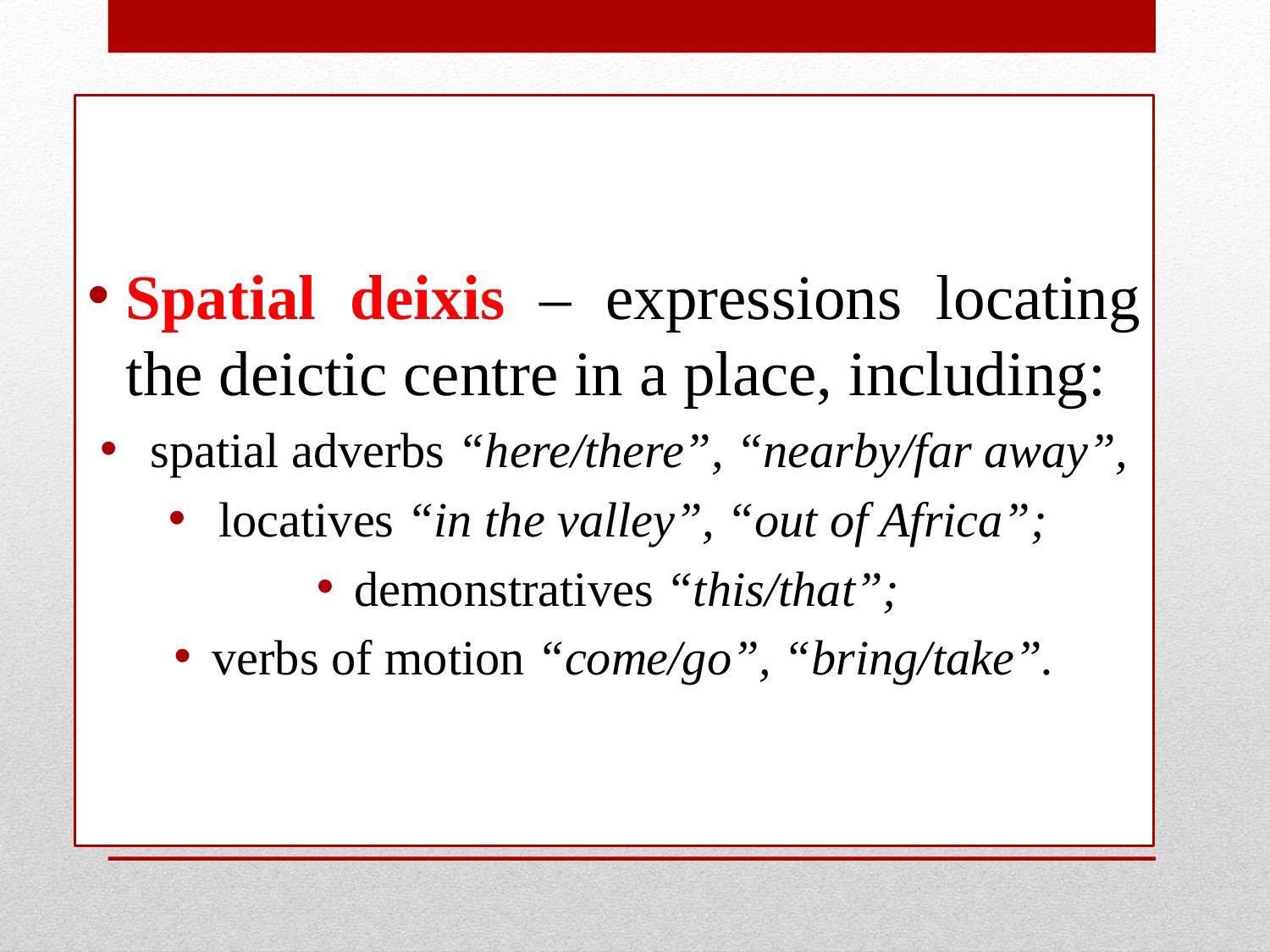

Spatial deixis – expressions locating the deictic centre in a place, including:
 spatial adverbs “here/there”, “nearby/far away”,
 locatives “in the valley”, “out of Africa”;
demonstratives “this/that”;
verbs of motion “come/go”, “bring/take”.